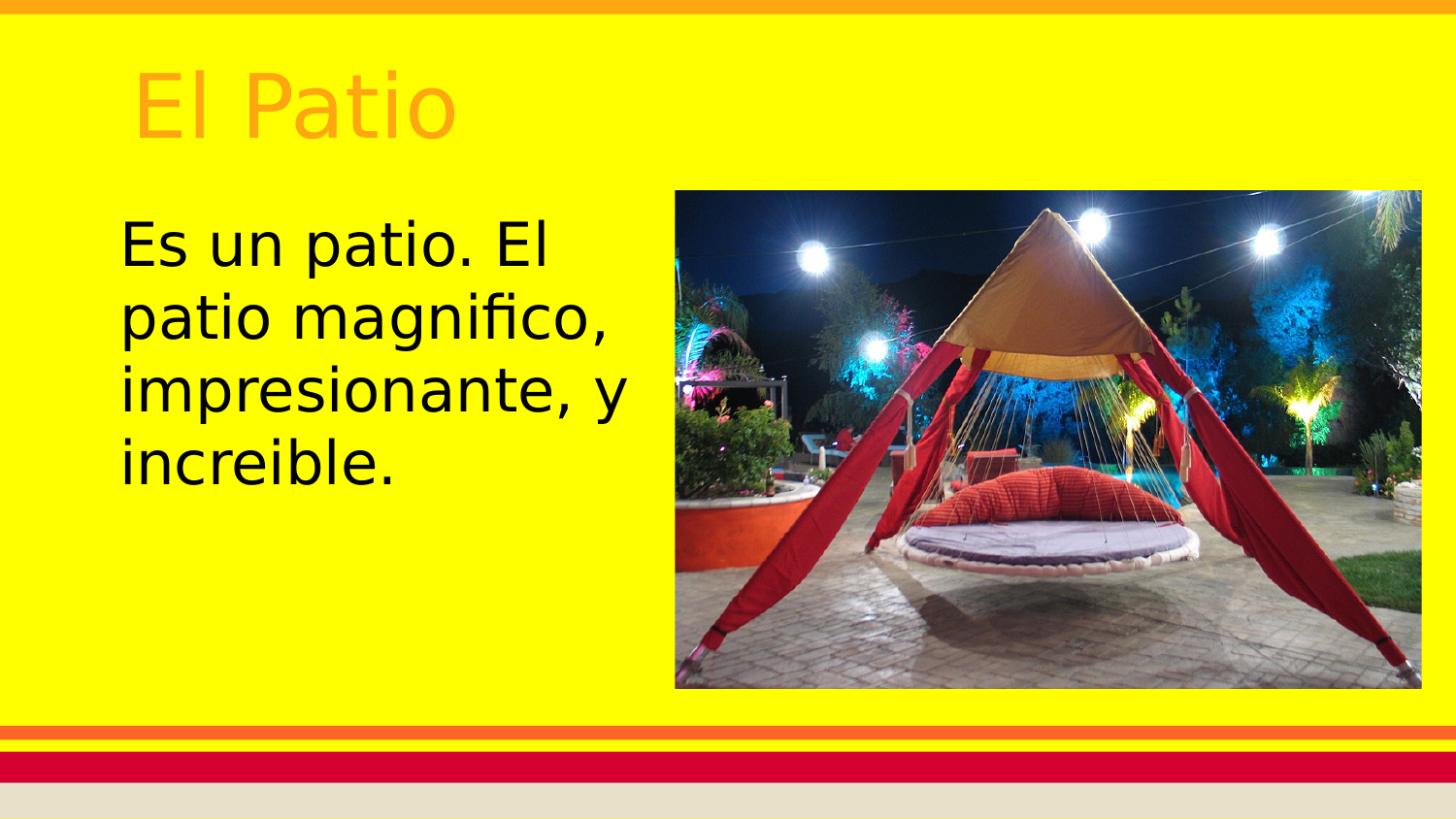

# El Patio
Es un patio. El
patio magnifico,
impresionante, y
increible.